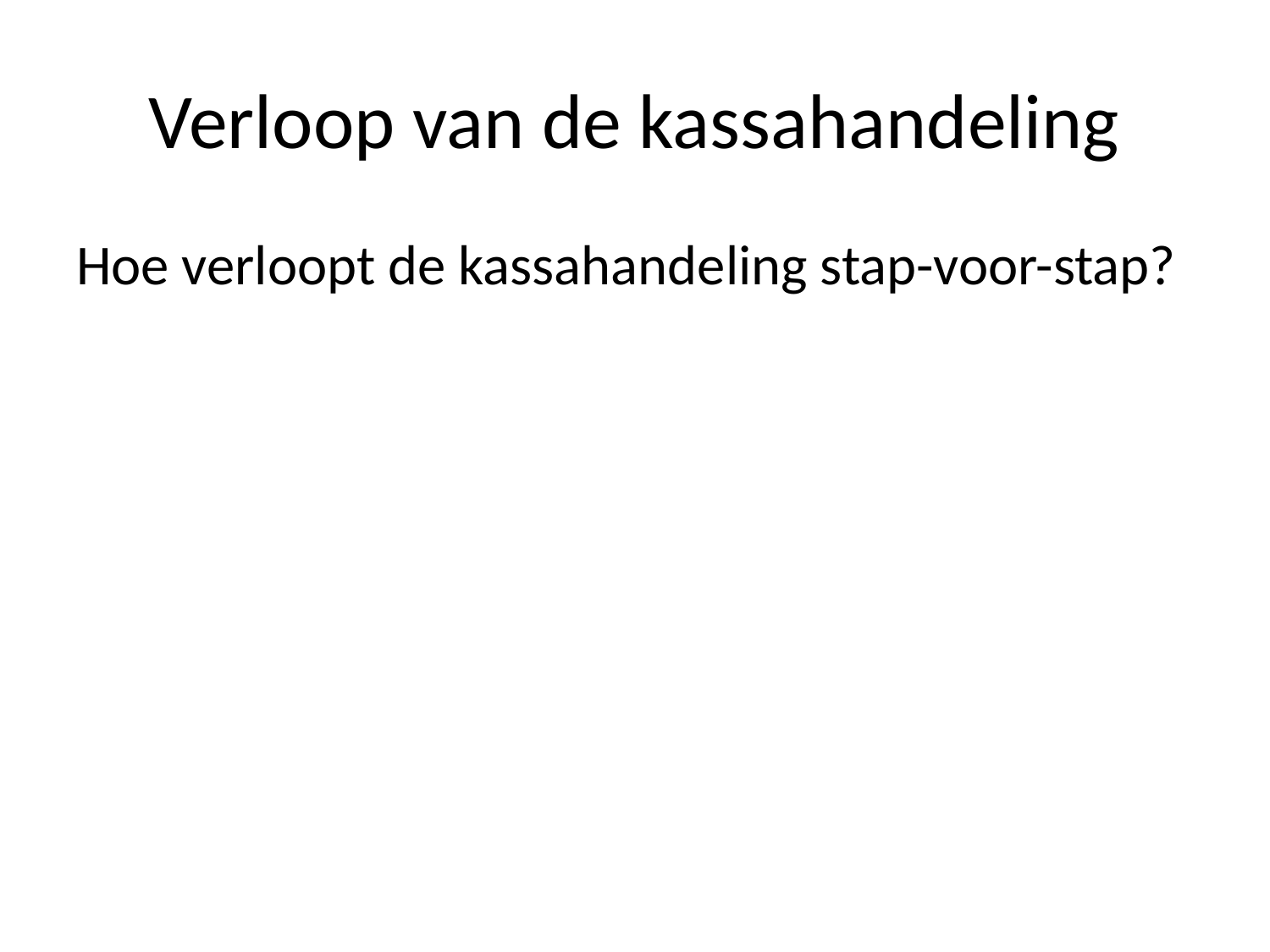

# Verloop van de kassahandeling
Hoe verloopt de kassahandeling stap-voor-stap?